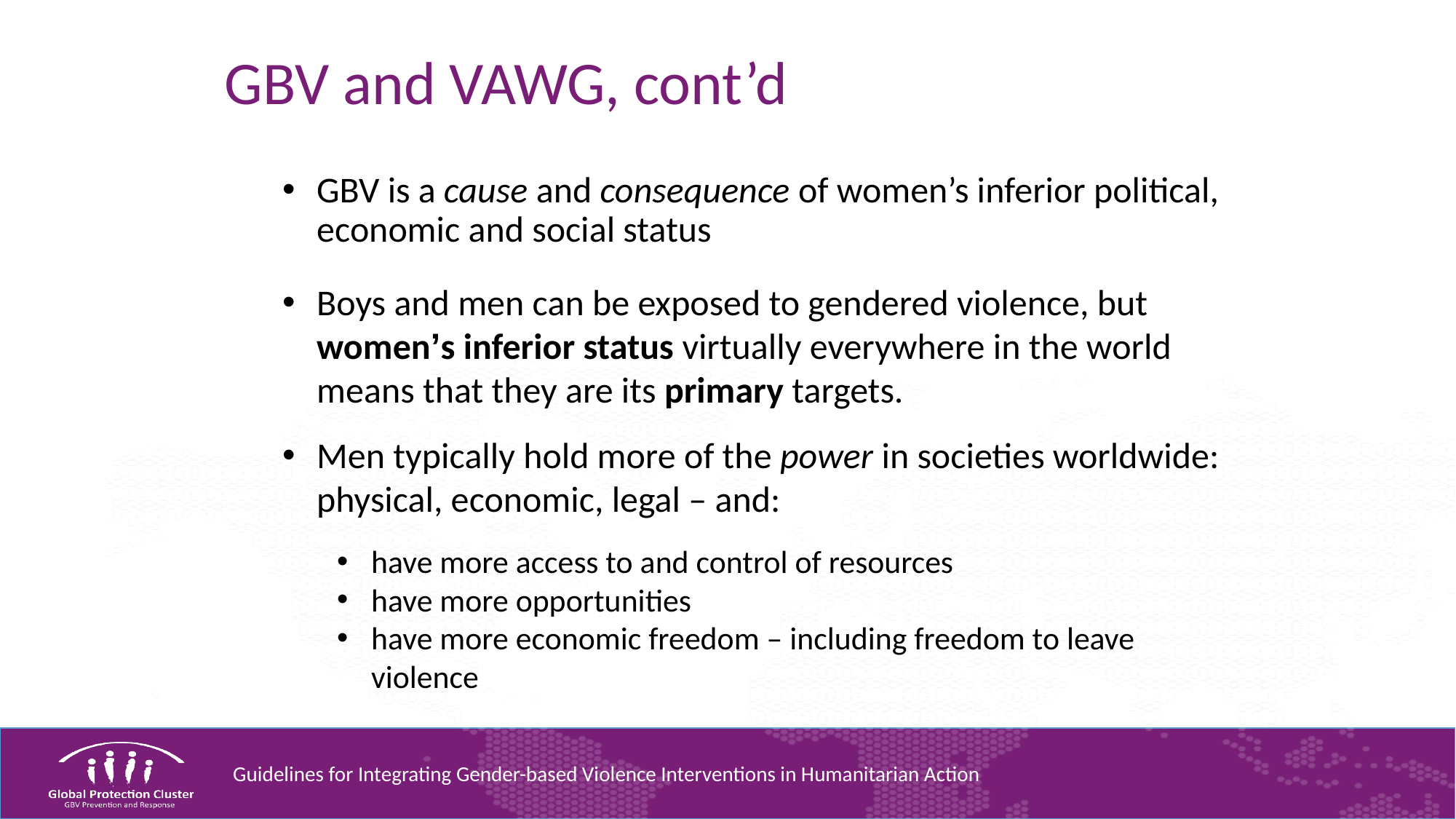

# GBV and VAWG, cont’d
GBV is a cause and consequence of women’s inferior political, economic and social status

Boys and men can be exposed to gendered violence, but women’s inferior status virtually everywhere in the world means that they are its primary targets.

Men typically hold more of the power in societies worldwide: physical, economic, legal – and:

have more access to and control of resources
have more opportunities
have more economic freedom – including freedom to leave violence